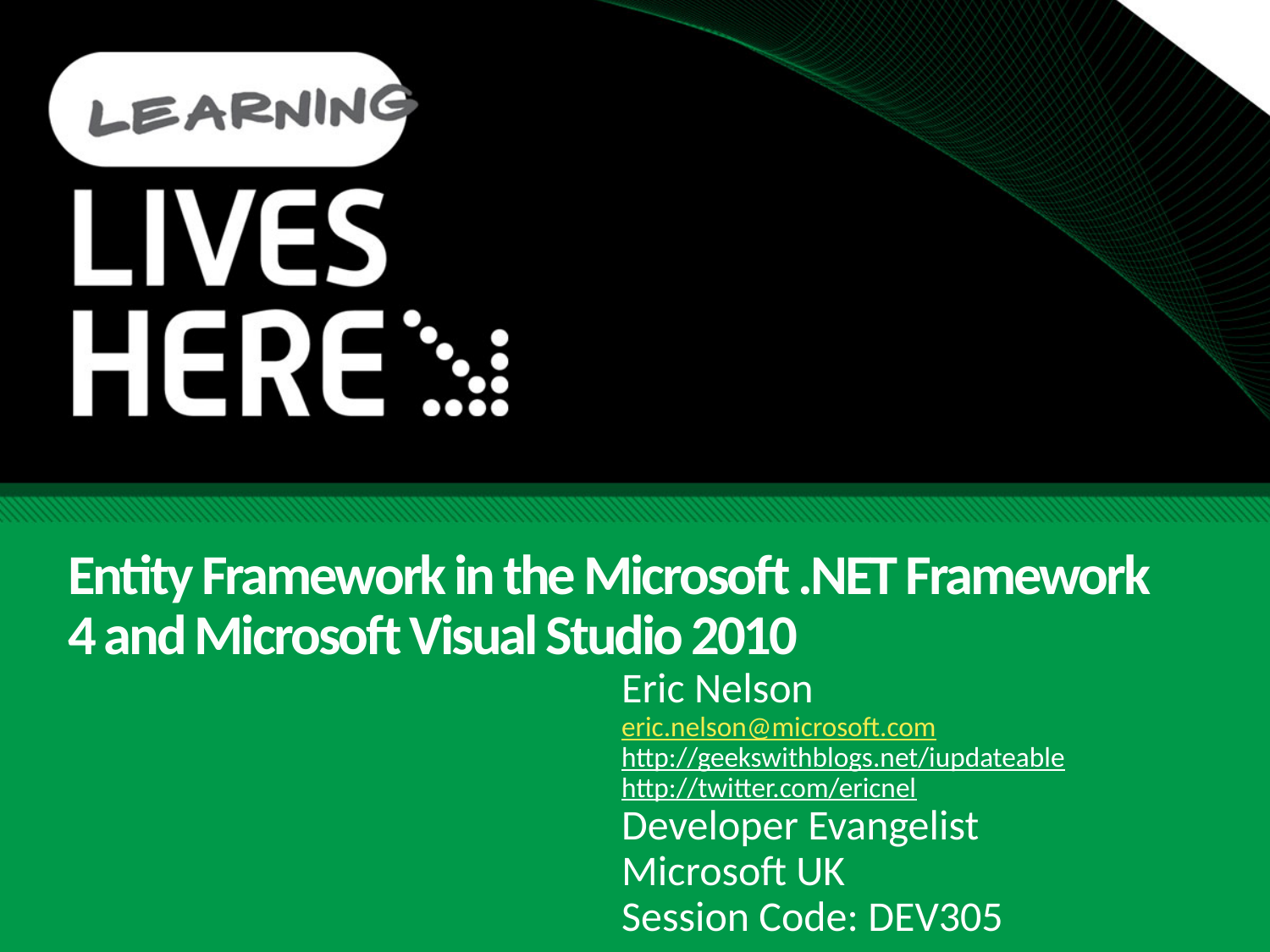

# Entity Framework in the Microsoft .NET Framework 4 and Microsoft Visual Studio 2010
Eric Nelson
eric.nelson@microsoft.com
http://geekswithblogs.net/iupdateable
http://twitter.com/ericnel
Developer Evangelist
Microsoft UK
Session Code: DEV305